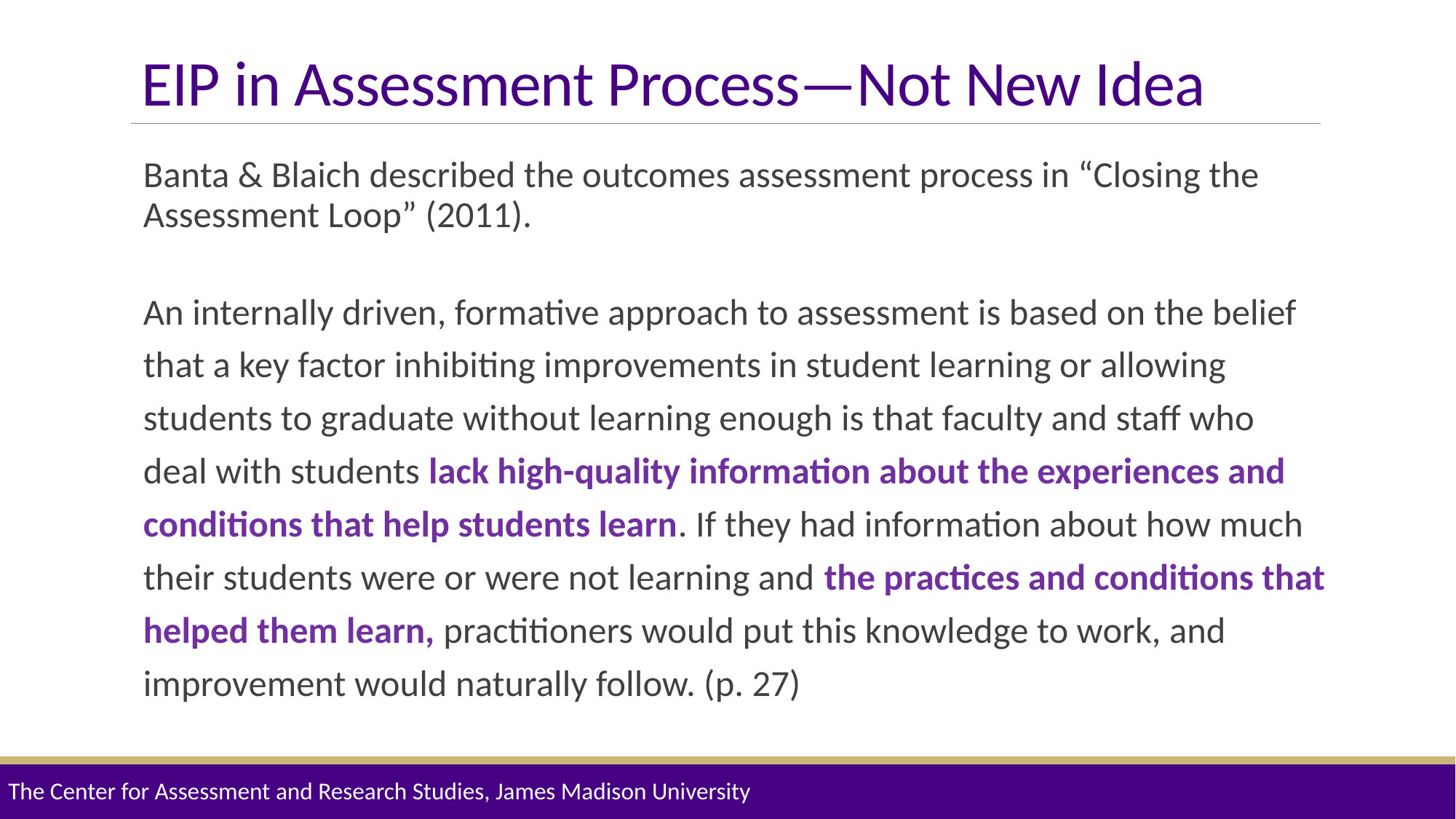

# EIP in Assessment Process—Not New Idea
Banta & Blaich described the outcomes assessment process in “Closing the Assessment Loop” (2011).

An internally driven, formative approach to assessment is based on the belief that a key factor inhibiting improvements in student learning or allowing students to graduate without learning enough is that faculty and staff who deal with students lack high-quality information about the experiences and conditions that help students learn. If they had information about how much their students were or were not learning and the practices and conditions that helped them learn, practitioners would put this knowledge to work, and improvement would naturally follow. (p. 27)
The Center for Assessment and Research Studies, James Madison University